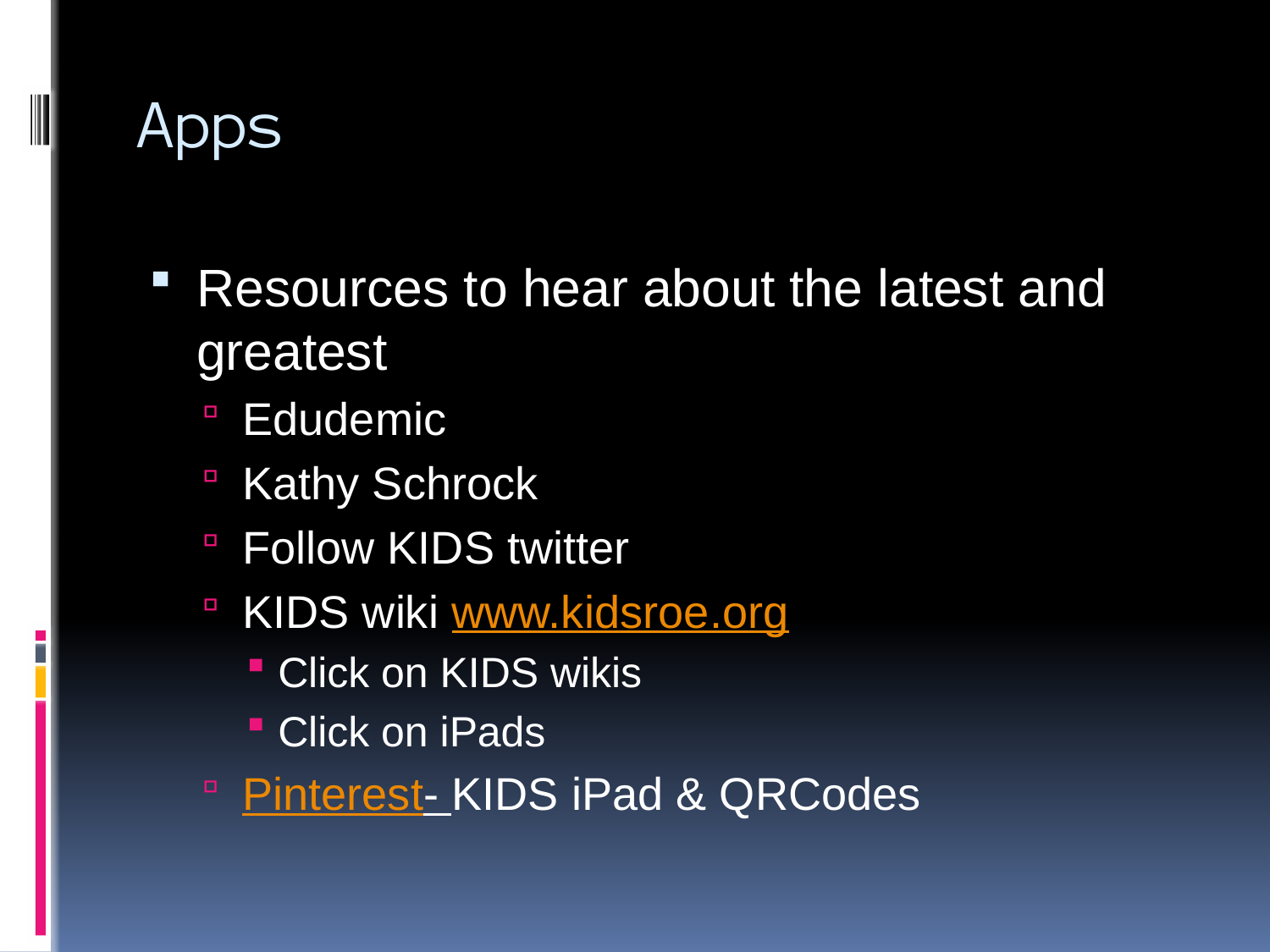

# Apps
Resources to hear about the latest and greatest
Edudemic
Kathy Schrock
Follow KIDS twitter
KIDS wiki www.kidsroe.org
Click on KIDS wikis
Click on iPads
Pinterest- KIDS iPad & QRCodes